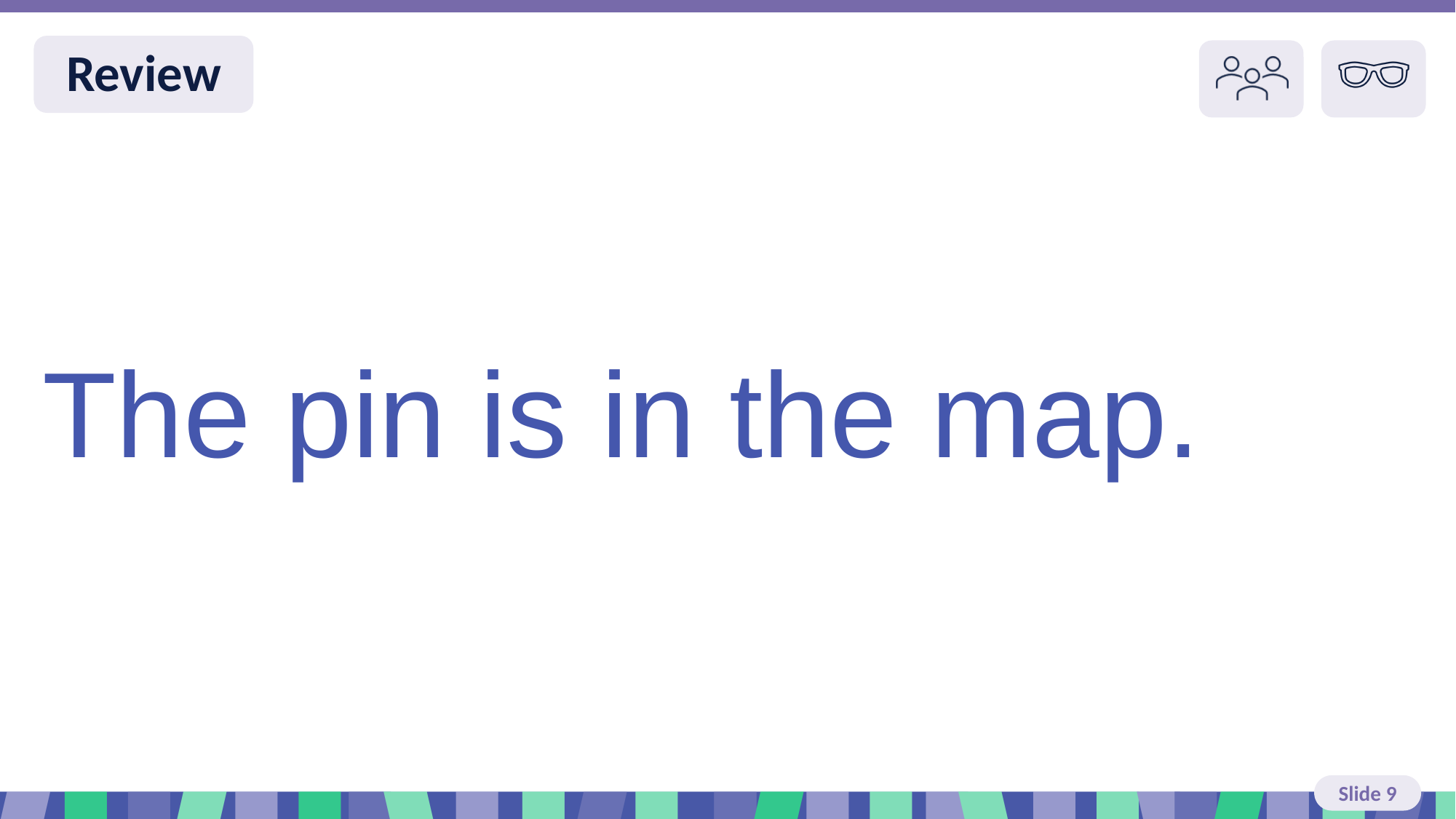

Slide 9 review
The pin is in the map.